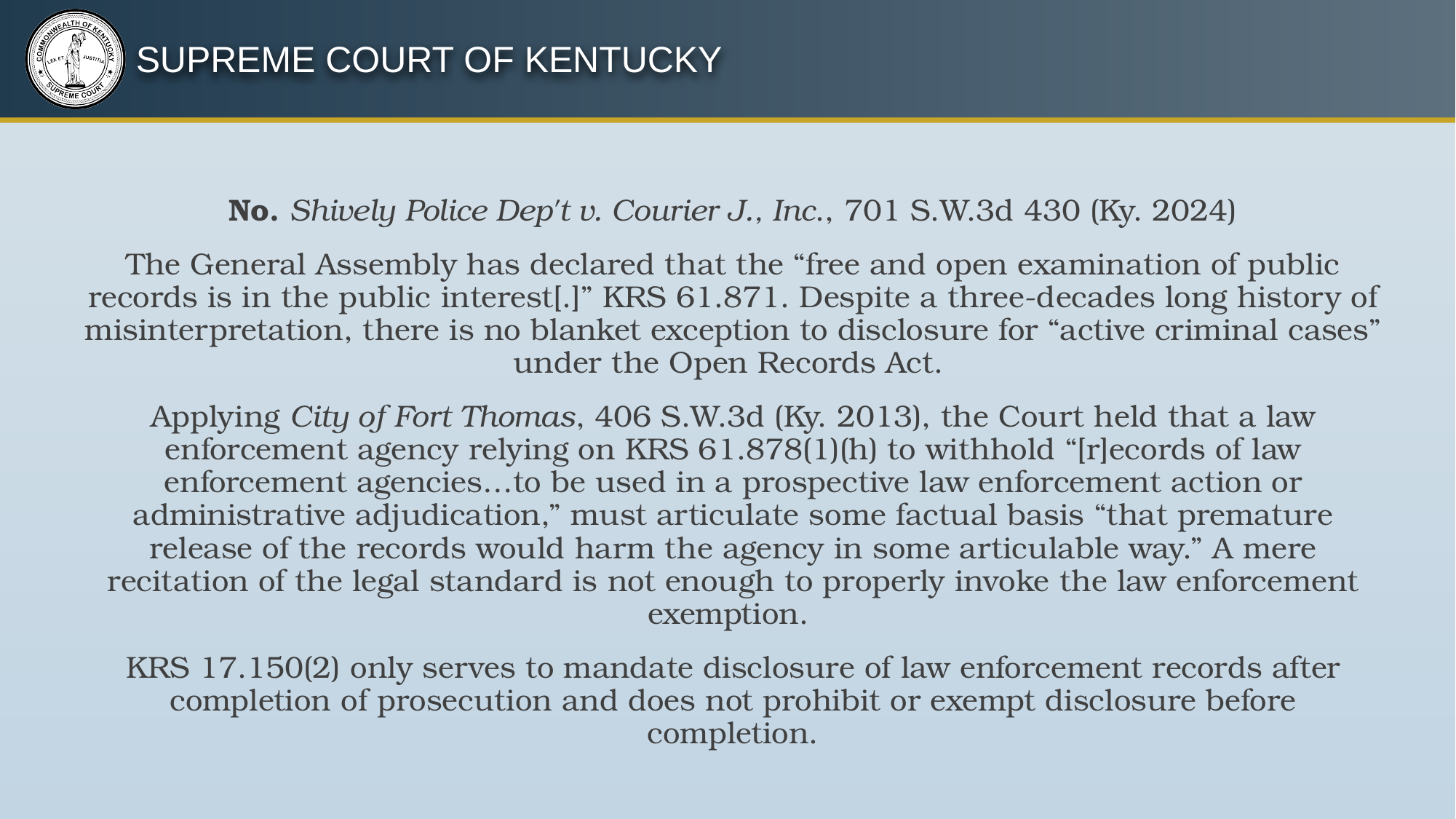

No. Shively Police Dep't v. Courier J., Inc., 701 S.W.3d 430 (Ky. 2024)
The General Assembly has declared that the “free and open examination of public records is in the public interest[.]” KRS 61.871. Despite a three-decades long history of misinterpretation, there is no blanket exception to disclosure for “active criminal cases” under the Open Records Act.
Applying City of Fort Thomas, 406 S.W.3d (Ky. 2013), the Court held that a law enforcement agency relying on KRS 61.878(1)(h) to withhold “[r]ecords of law enforcement agencies…to be used in a prospective law enforcement action or administrative adjudication,” must articulate some factual basis “that premature release of the records would harm the agency in some articulable way.” A mere recitation of the legal standard is not enough to properly invoke the law enforcement exemption.
KRS 17.150(2) only serves to mandate disclosure of law enforcement records after completion of prosecution and does not prohibit or exempt disclosure before completion.